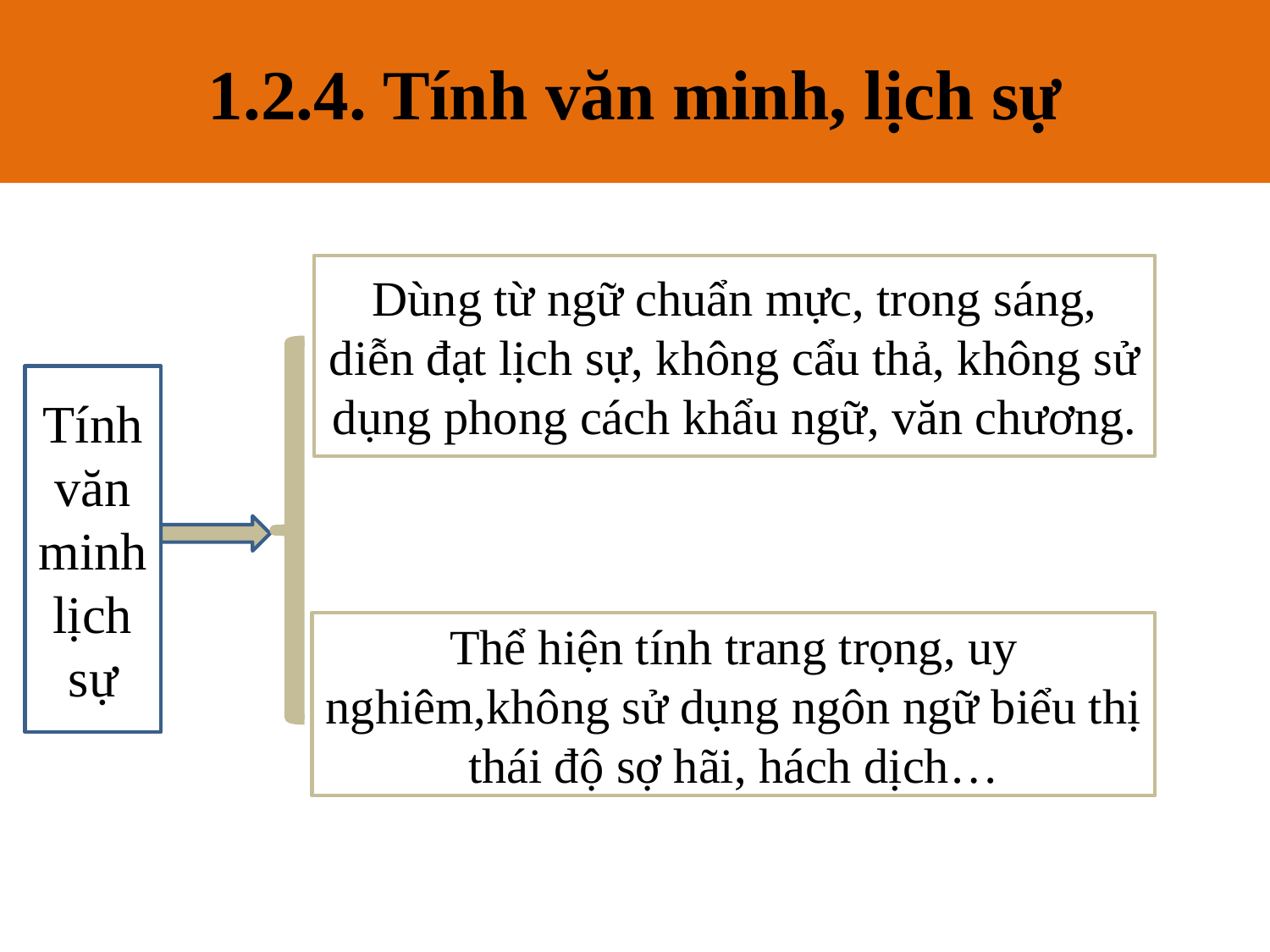

1.2.4. Tính văn minh, lịch sự
# 1.2.4. Tính văn minh, lịch sự
Dùng từ ngữ chuẩn mực, trong sáng, diễn đạt lịch sự, không cẩu thả, không sử dụng phong cách khẩu ngữ, văn chương.

Tính văn minh lịch sự

Thể hiện tính trang trọng, uy nghiêm,không sử dụng ngôn ngữ biểu thị thái độ sợ hãi, hách dịch…